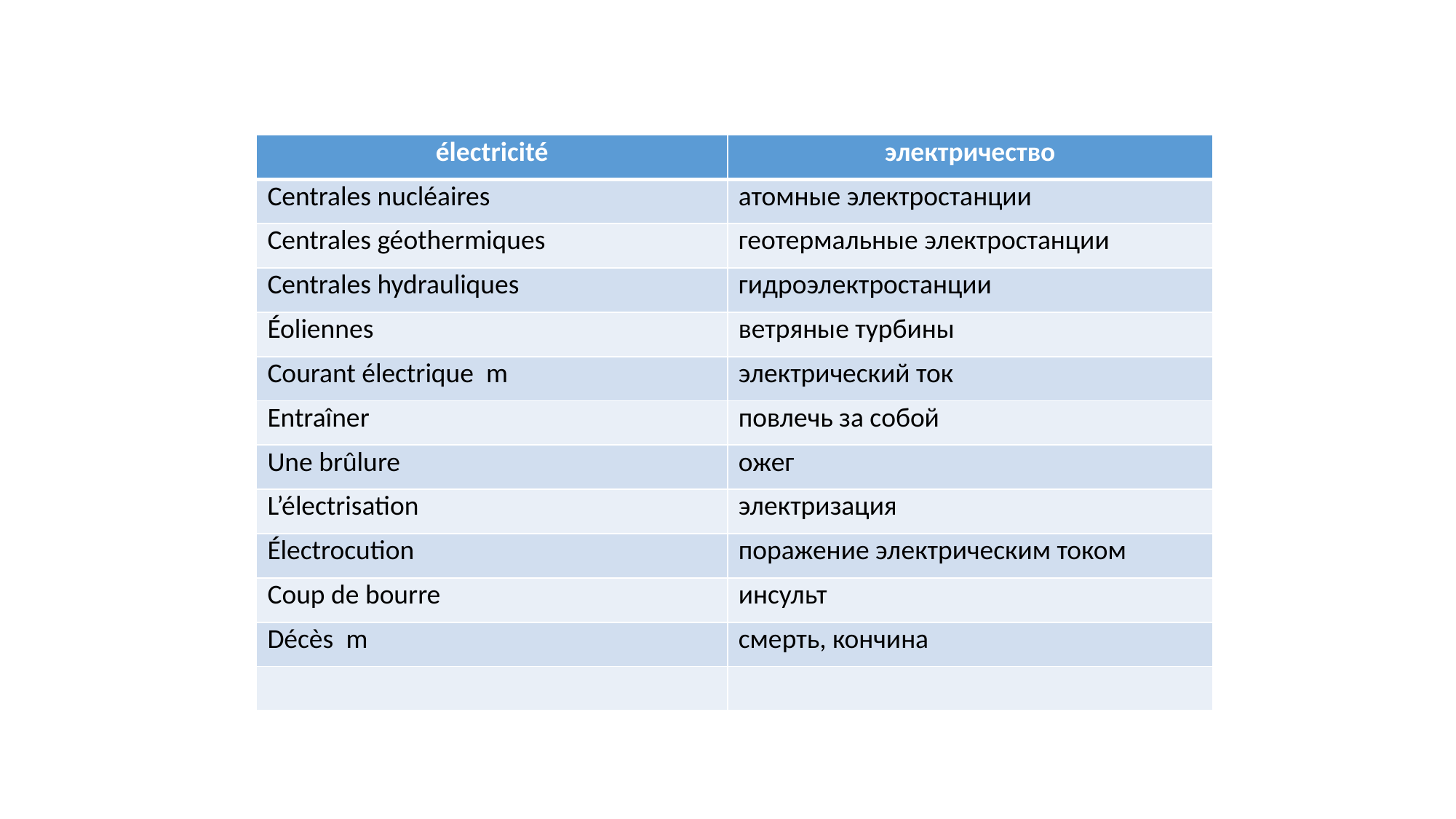

| électricité | электричество |
| --- | --- |
| Centrales nucléaires | атомные электростанции |
| Centrales géothermiques | геотермальные электростанции |
| Centrales hydrauliques | гидроэлектростанции |
| Éoliennes | ветряные турбины |
| Courant électrique m | электрический ток |
| Entraîner | повлечь за собой |
| Une brûlure | ожег |
| L’électrisation | электризация |
| Électrocution | поражение электрическим током |
| Сoup de bourre | инсульт |
| Décès m | смерть, кончина |
|  |  |